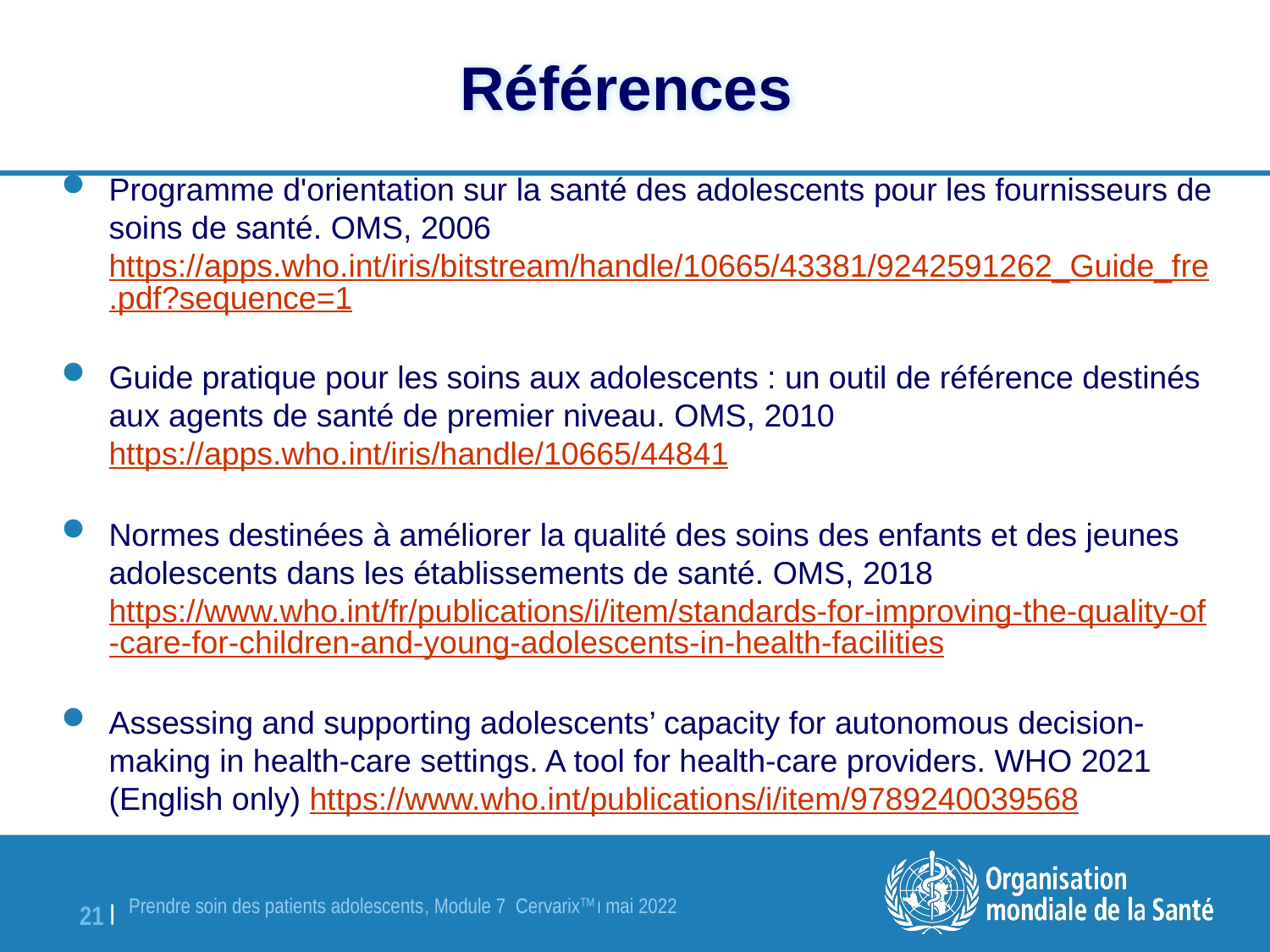

# Références
Programme d'orientation sur la santé des adolescents pour les fournisseurs de soins de santé. OMS, 2006 https://apps.who.int/iris/bitstream/handle/10665/43381/9242591262_Guide_fre.pdf?sequence=1
Guide pratique pour les soins aux adolescents : un outil de référence destinés aux agents de santé de premier niveau. OMS, 2010 https://apps.who.int/iris/handle/10665/44841
Normes destinées à améliorer la qualité des soins des enfants et des jeunes adolescents dans les établissements de santé. OMS, 2018 https://www.who.int/fr/publications/i/item/standards-for-improving-the-quality-of-care-for-children-and-young-adolescents-in-health-facilities
Assessing and supporting adolescents’ capacity for autonomous decision-making in health-care settings. A tool for health-care providers. WHO 2021 (English only) https://www.who.int/publications/i/item/9789240039568